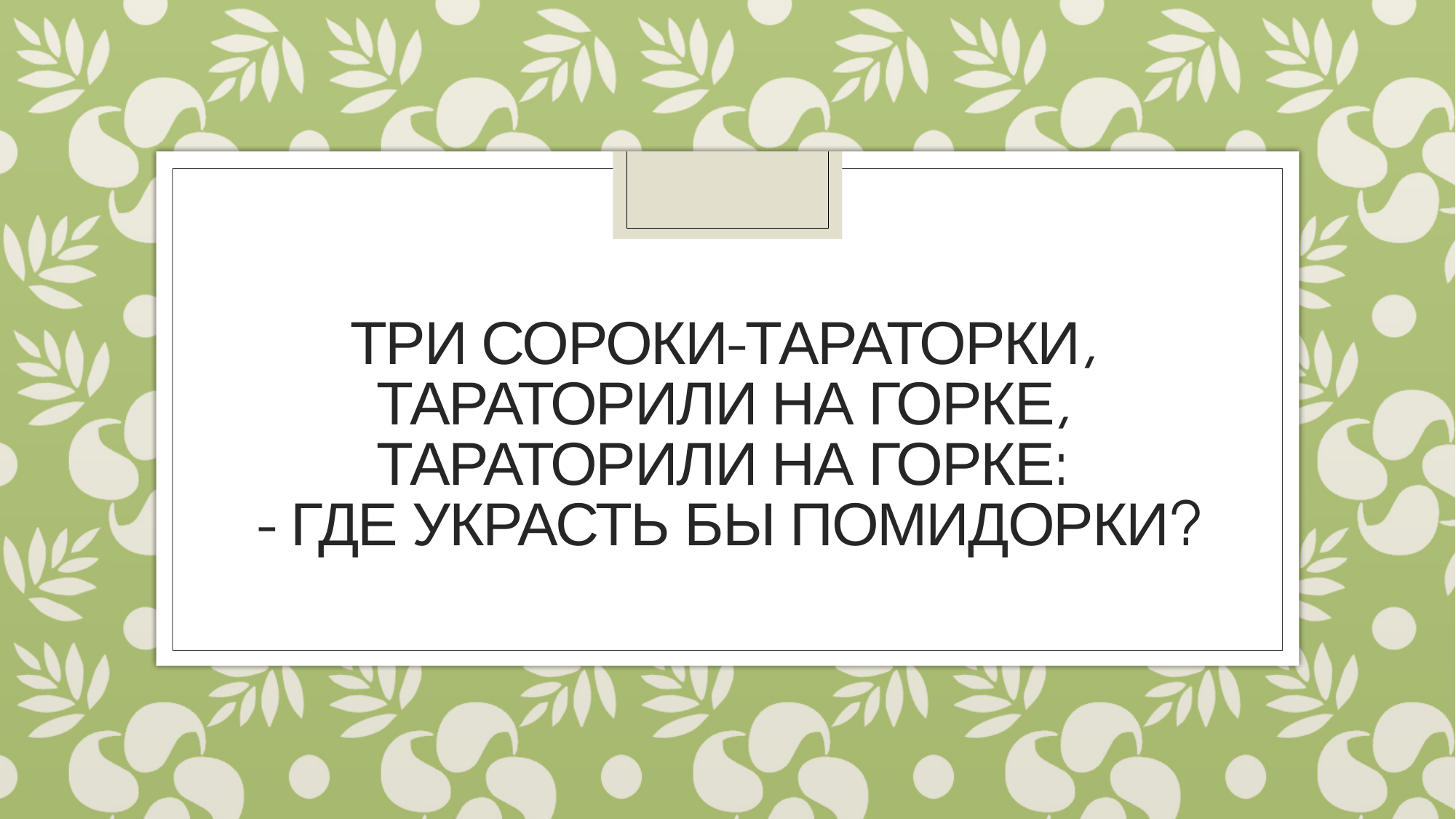

# Три сороки-тараторки,  Тараторили на горке,  Тараторили на горке:  - Где украсть бы помидорки?